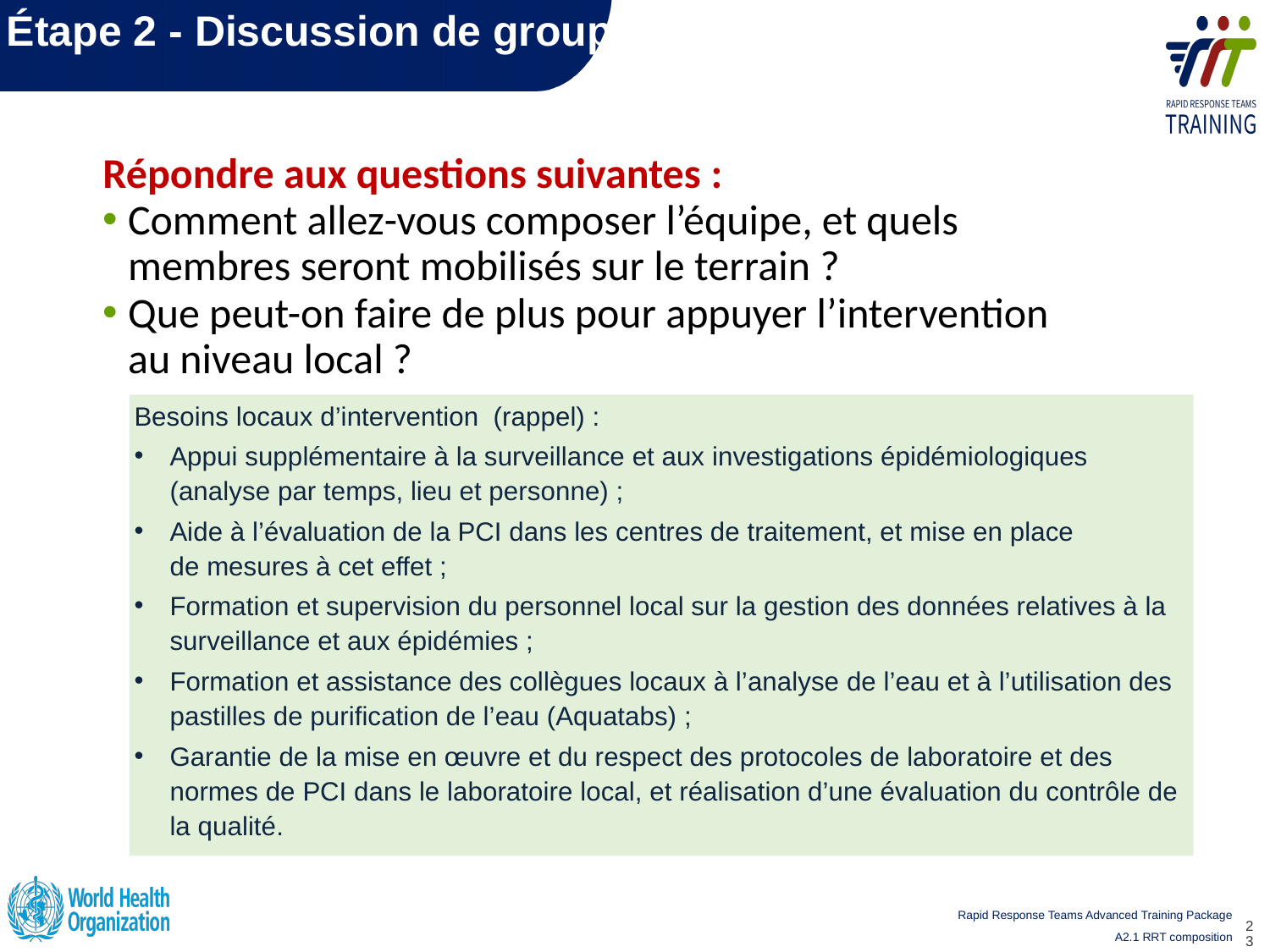

# Étape 2 - Discussion de groupe
Répondre aux questions suivantes :
Comment allez-vous composer l’équipe, et quels membres seront mobilisés sur le terrain ?
Que peut-on faire de plus pour appuyer l’intervention au niveau local ?
Besoins locaux d’intervention  (rappel) :
Appui supplémentaire à la surveillance et aux investigations épidémiologiques (analyse par temps, lieu et personne) ;
Aide à l’évaluation de la PCI dans les centres de traitement, et mise en place de mesures à cet effet ;
Formation et supervision du personnel local sur la gestion des données relatives à la surveillance et aux épidémies ;
Formation et assistance des collègues locaux à l’analyse de l’eau et à l’utilisation des pastilles de purification de l’eau (Aquatabs) ;
Garantie de la mise en œuvre et du respect des protocoles de laboratoire et des normes de PCI dans le laboratoire local, et réalisation d’une évaluation du contrôle de la qualité.

23